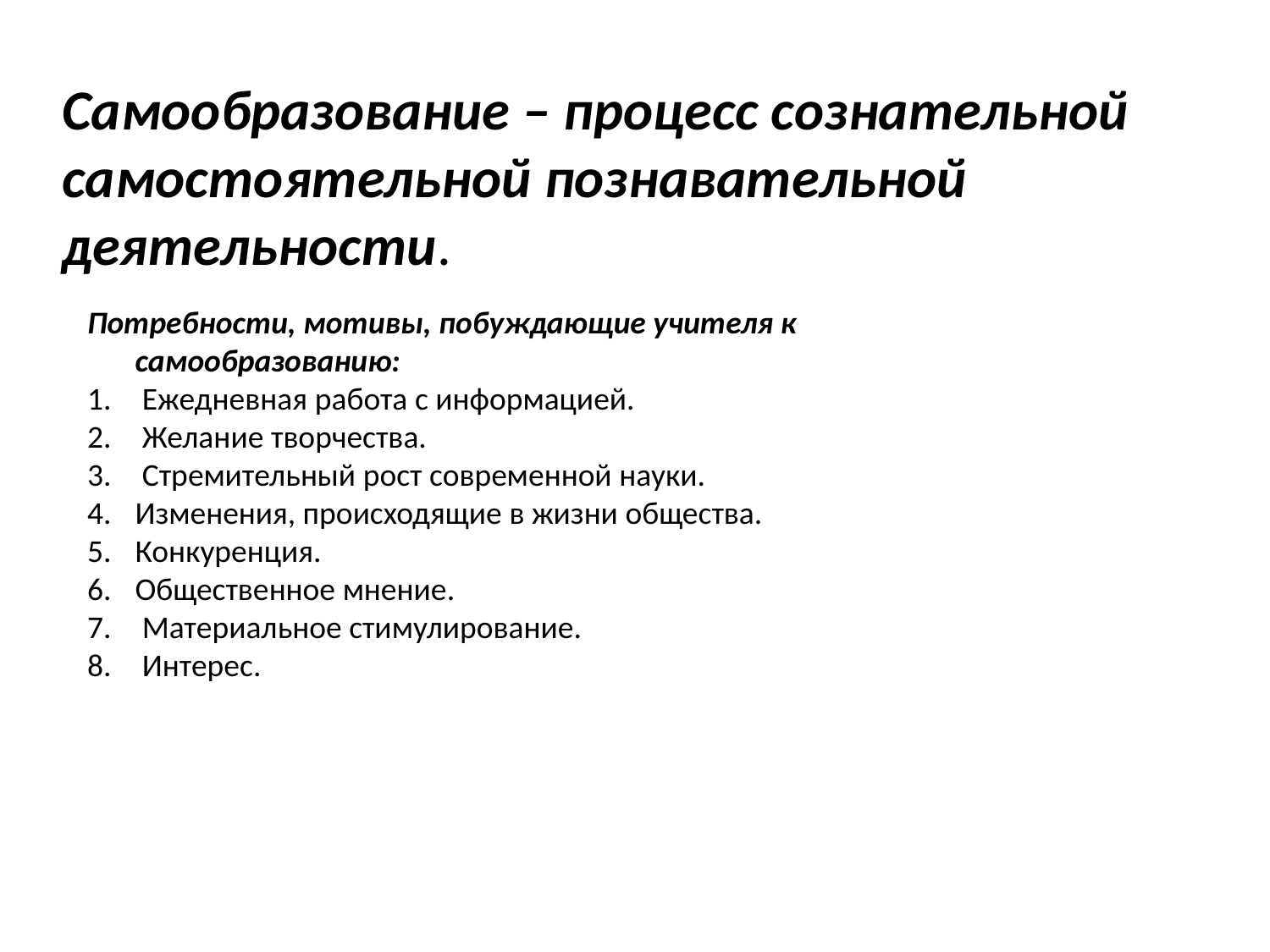

Самообразование – процесс сознательной
самостоятельной познавательной
деятельности.
Потребности, мотивы, побуждающие учителя к самообразованию:
 Ежедневная работа с информацией.
 Желание творчества.
 Стремительный рост современной науки.
Изменения, происходящие в жизни общества.
Конкуренция.
Общественное мнение.
 Материальное стимулирование.
 Интерес.